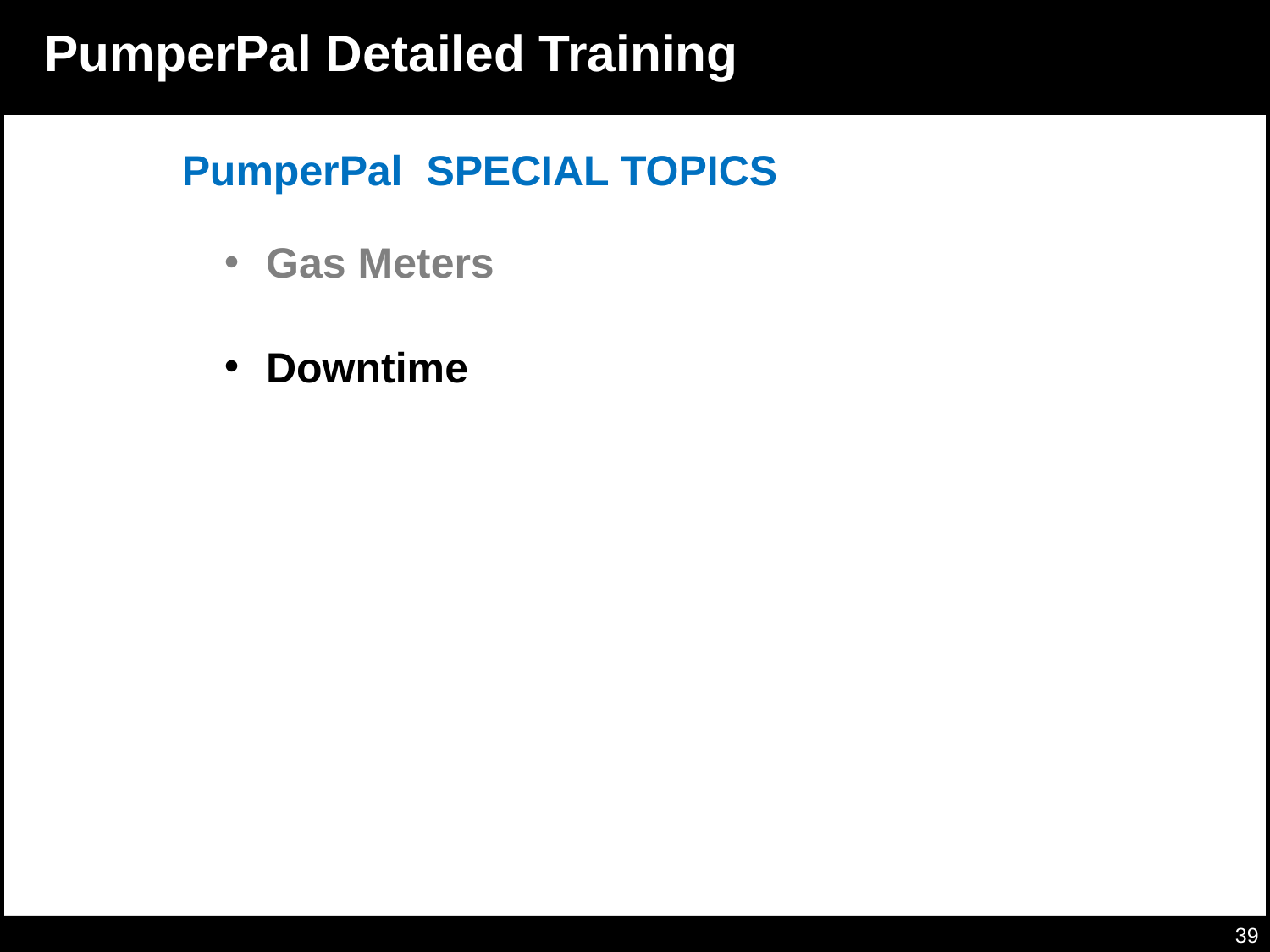

# Downtime
PumperPal Detailed Training
PumperPal  SPECIAL TOPICS
 Gas Meters
 Downtime